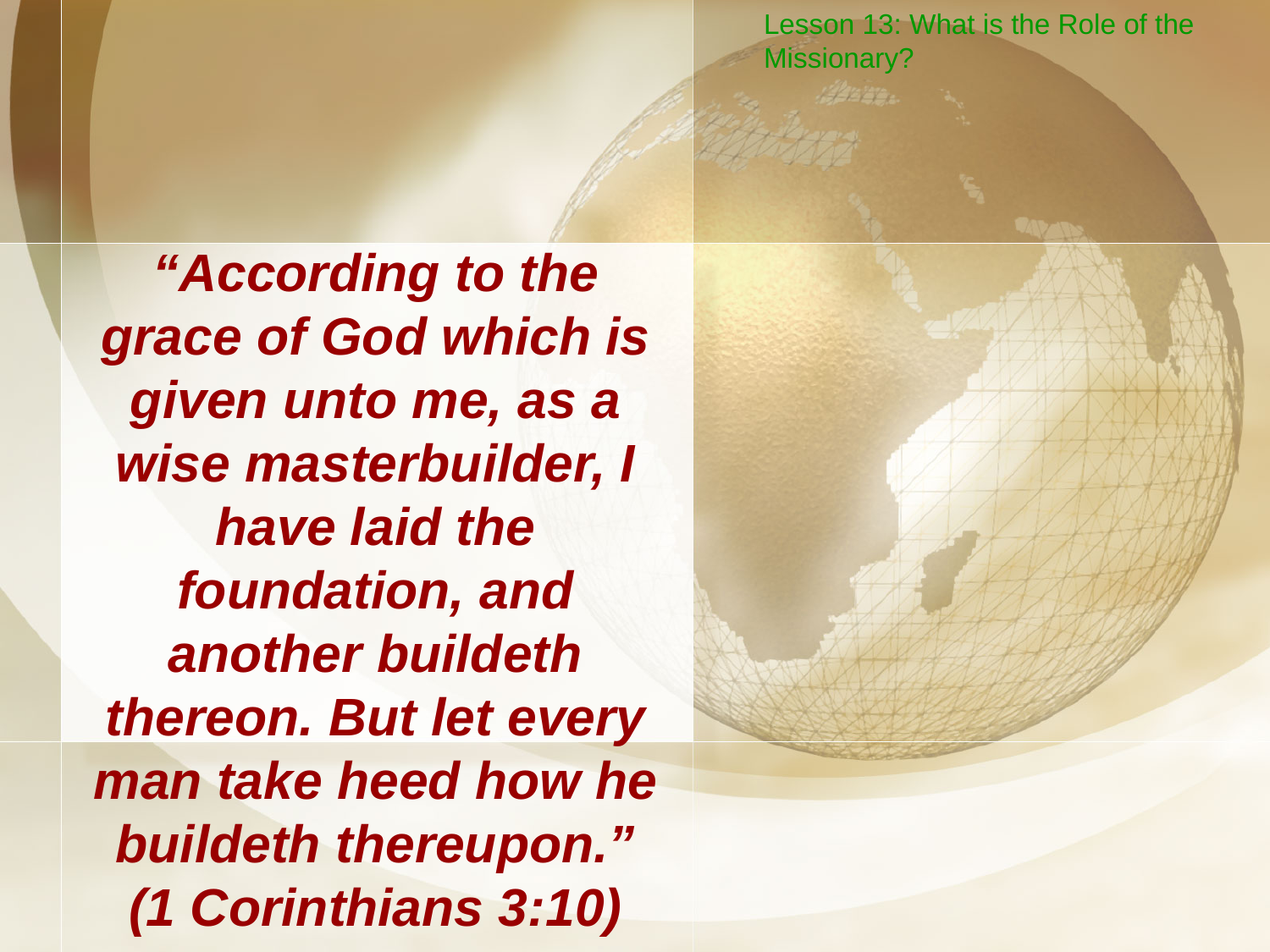

Lesson 13: What is the Role of the Missionary?
“According to the grace of God which is given unto me, as a wise masterbuilder, I have laid the foundation, and another buildeth thereon. But let every man take heed how he buildeth thereupon.” (1 Corinthians 3:10)